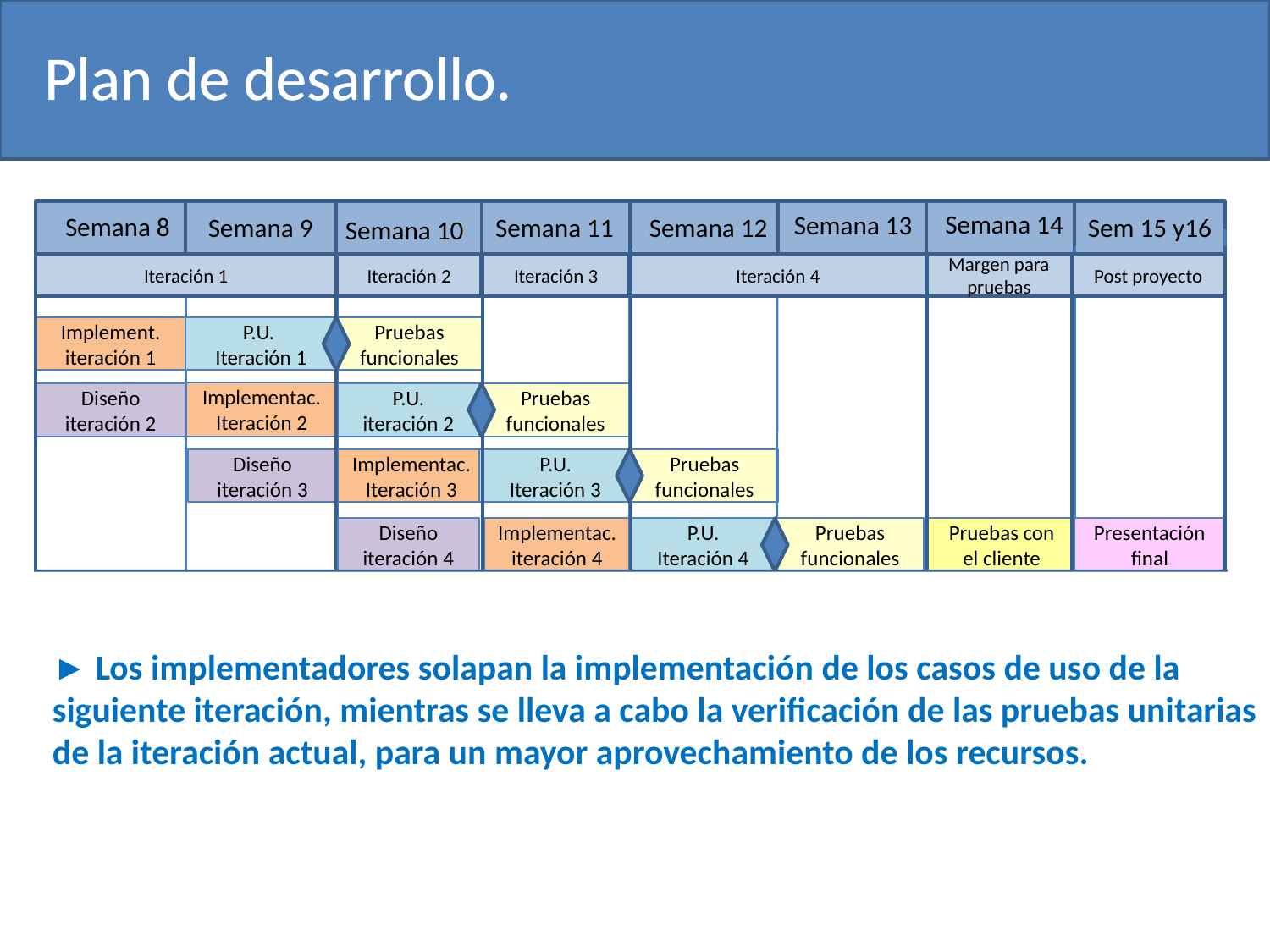

Plan de desarrollo.

Semana 14
Semana 13
Semana 8
Semana 11
Semana 12
Sem 15 y16
Semana 9
Semana 10
Margen para pruebas
Iteración 1
Iteración 2
Iteración 3
Iteración 4
Post proyecto
Pruebas funcionales
Implement. iteración 1
P.U.
Iteración 1

Implementac.
Iteración 2
Diseño iteración 2
P.U.
iteración 2
Pruebas funcionales

P.U.
Iteración 3
Diseño iteración 3
Implementac. Iteración 3

Pruebas funcionales
Diseño iteración 4
P.U.
Iteración 4
Pruebas funcionales
Implementac.iteración 4

Pruebas con el cliente
Presentación final

► Los implementadores solapan la implementación de los casos de uso de la
siguiente iteración, mientras se lleva a cabo la verificación de las pruebas unitarias
de la iteración actual, para un mayor aprovechamiento de los recursos.